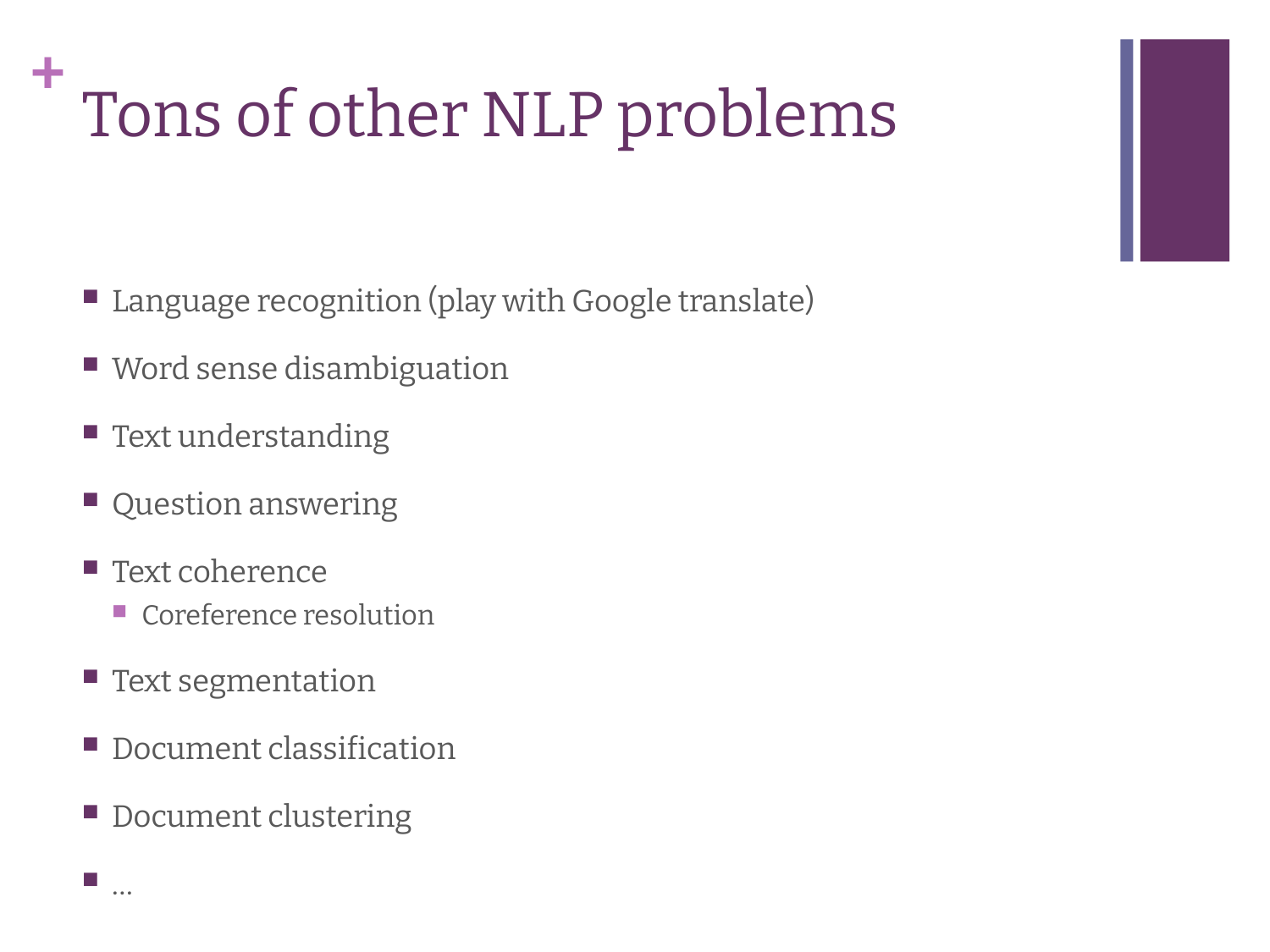

# Tons of other NLP problems
Language recognition (play with Google translate)
Word sense disambiguation
Text understanding
Question answering
Text coherence
Coreference resolution
Text segmentation
Document classification
Document clustering
…